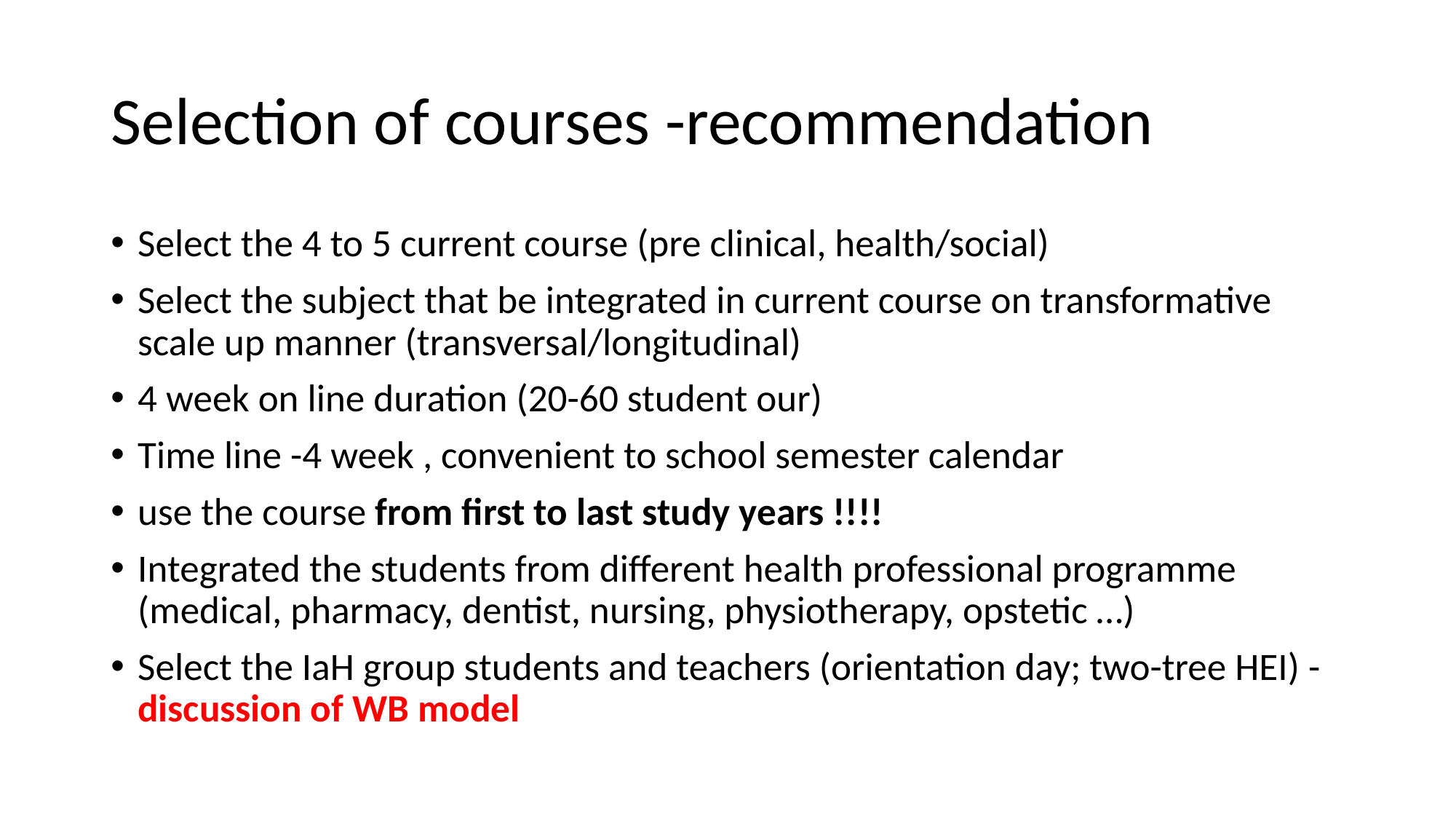

# Selection of courses -recommendation
Select the 4 to 5 current course (pre clinical, health/social)
Select the subject that be integrated in current course on transformative scale up manner (transversal/longitudinal)
4 week on line duration (20-60 student our)
Time line -4 week , convenient to school semester calendar
use the course from first to last study years !!!!
Integrated the students from different health professional programme (medical, pharmacy, dentist, nursing, physiotherapy, opstetic …)
Select the IaH group students and teachers (orientation day; two-tree HEI) - discussion of WB model